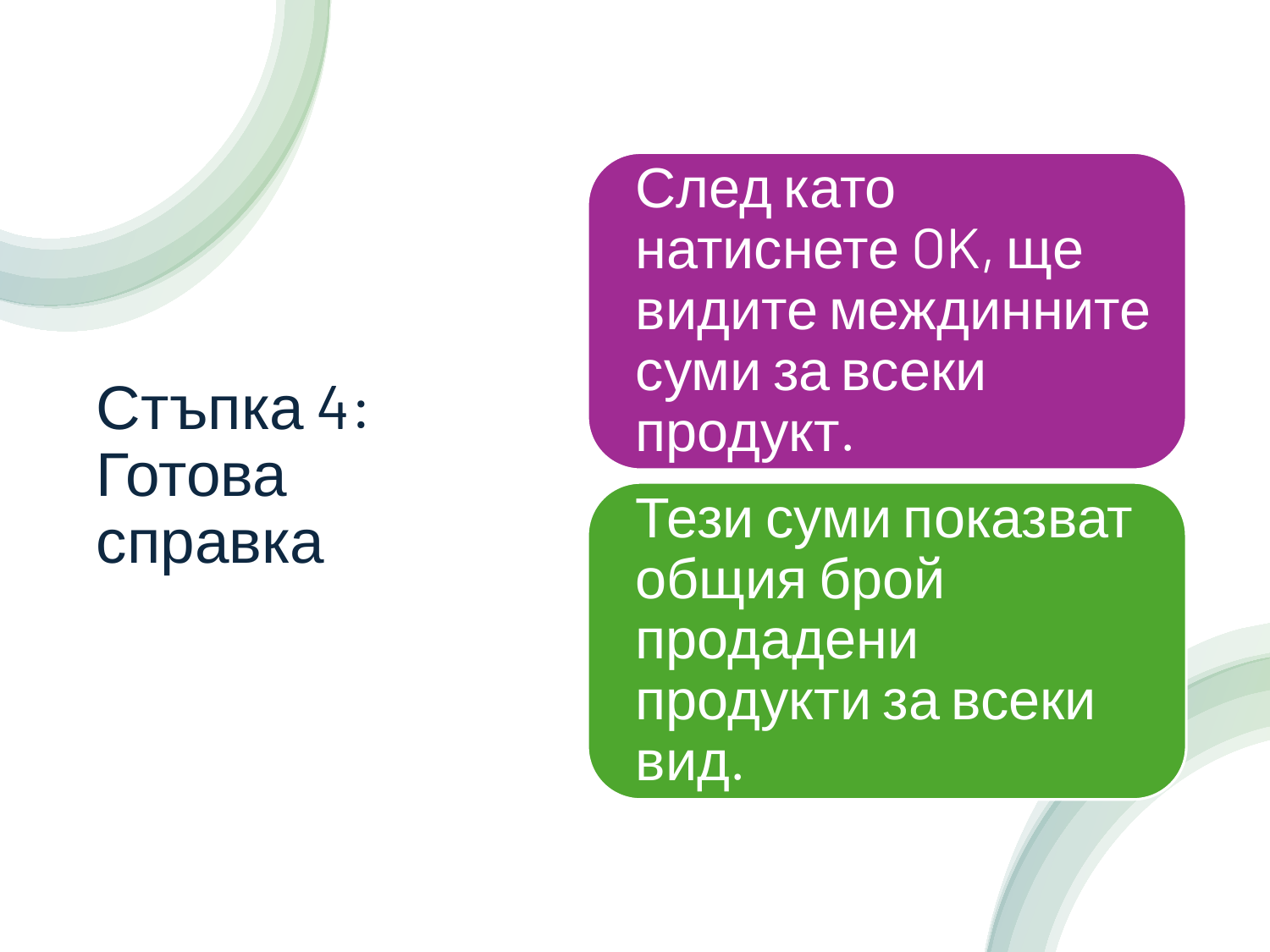

След като натиснете OK, ще видите междинните суми за всеки продукт.
Тези суми показват общия брой продадени продукти за всеки вид.
# Стъпка 4: Готова справка